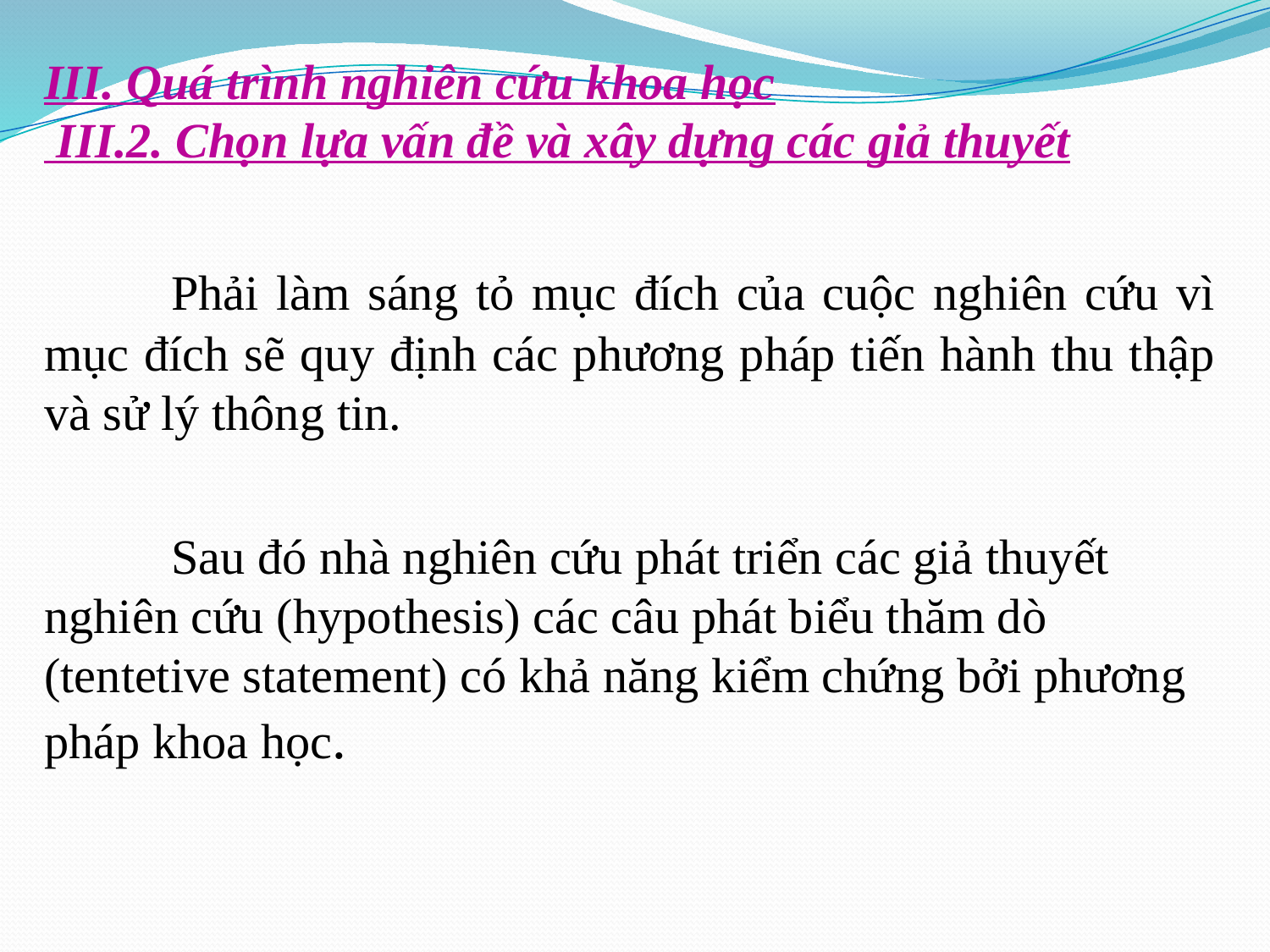

III. Quá trình nghiên cứu khoa học
 III.2. Chọn lựa vấn đề và xây dựng các giả thuyết

	Phải làm sáng tỏ mục đích của cuộc nghiên cứu vì mục đích sẽ quy định các phương pháp tiến hành thu thập và sử lý thông tin.
	Sau đó nhà nghiên cứu phát triển các giả thuyết nghiên cứu (hypothesis) các câu phát biểu thăm dò (tentetive statement) có khả năng kiểm chứng bởi phương pháp khoa học.